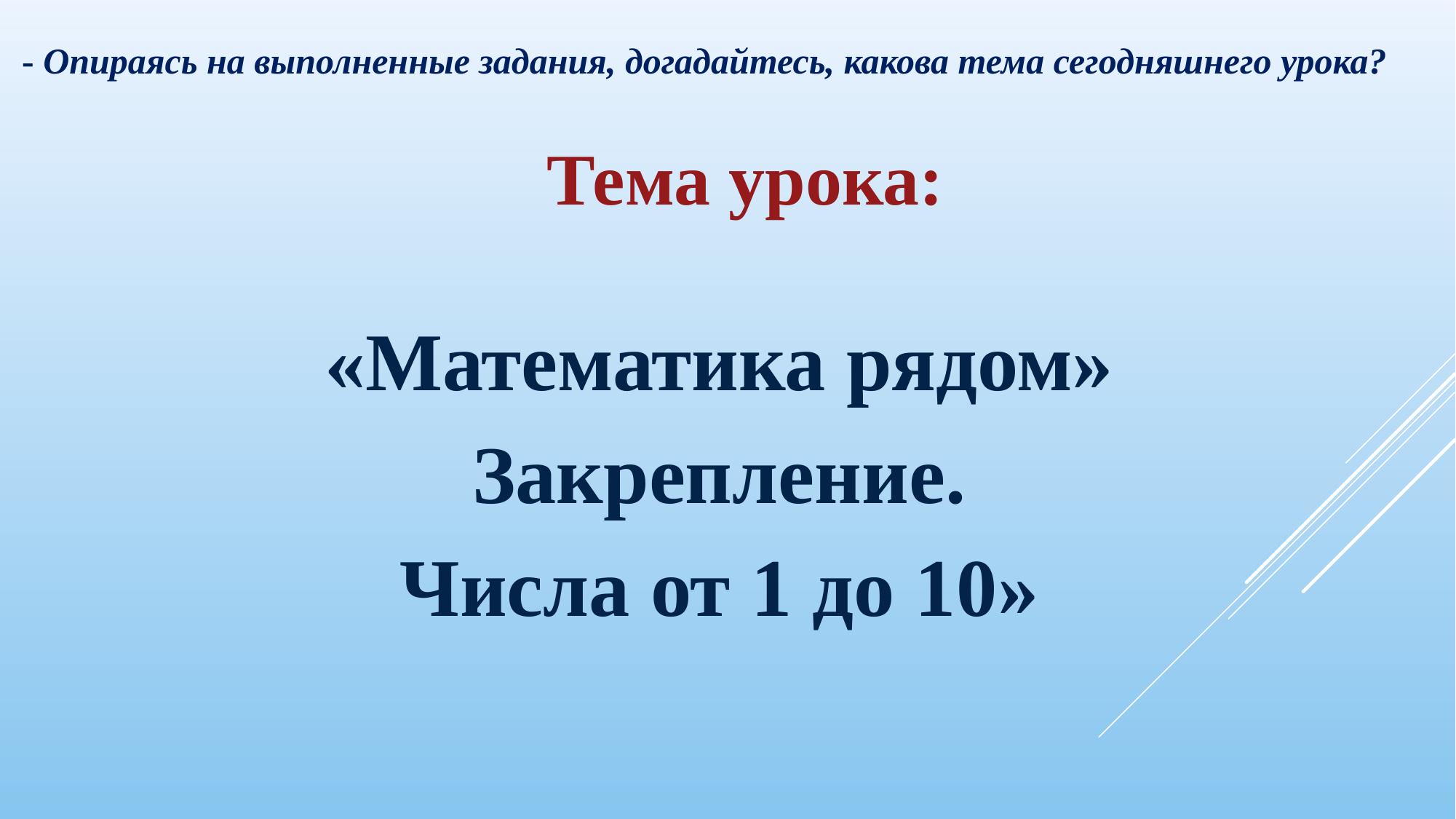

- Опираясь на выполненные задания, догадайтесь, какова тема сегодняшнего урока?
Тема урока:
«Математика рядом»
 Закрепление.
Числа от 1 до 10»